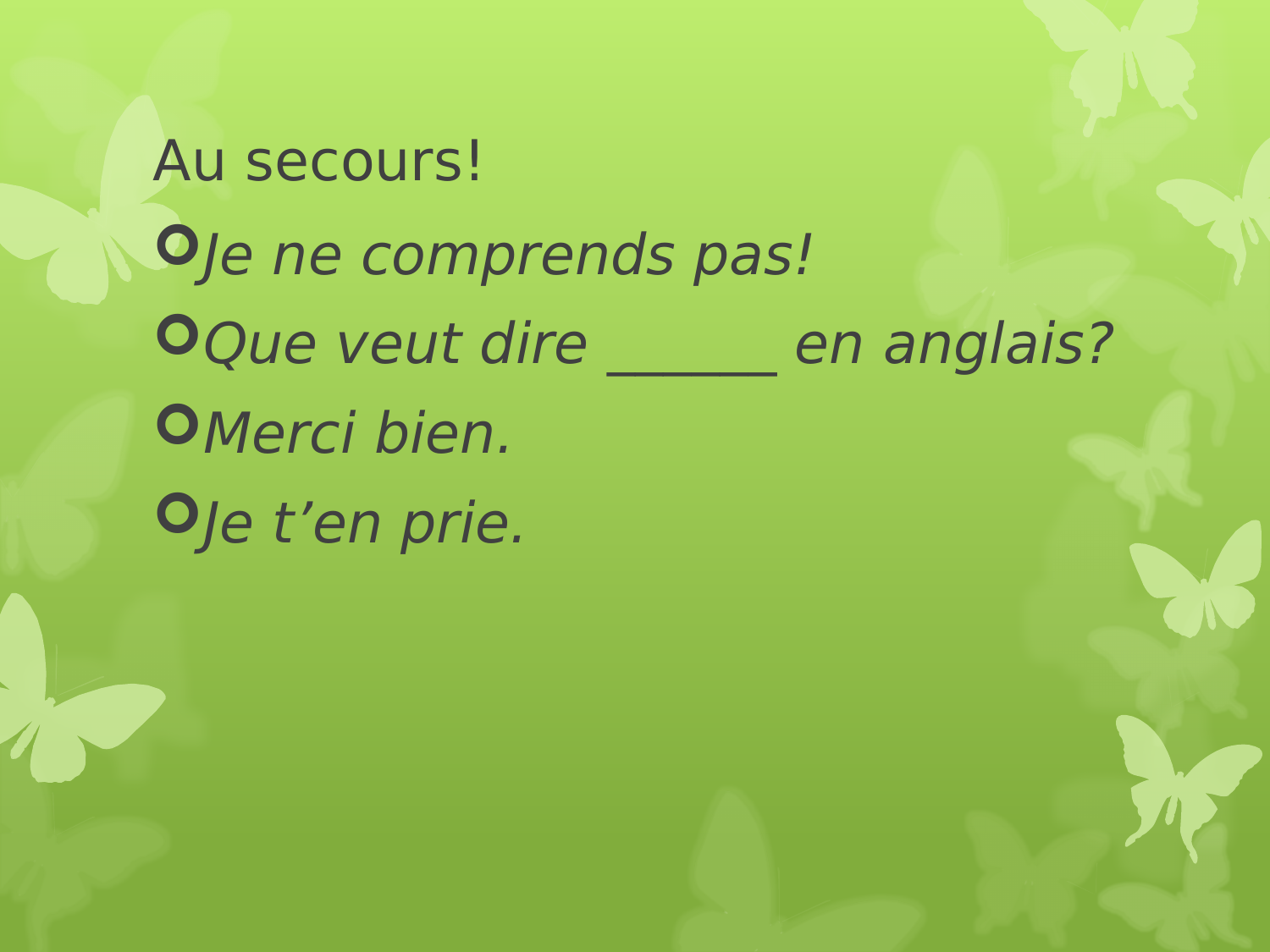

# Au secours!
Je ne comprends pas!
Que veut dire ______ en anglais?
Merci bien.
Je t’en prie.